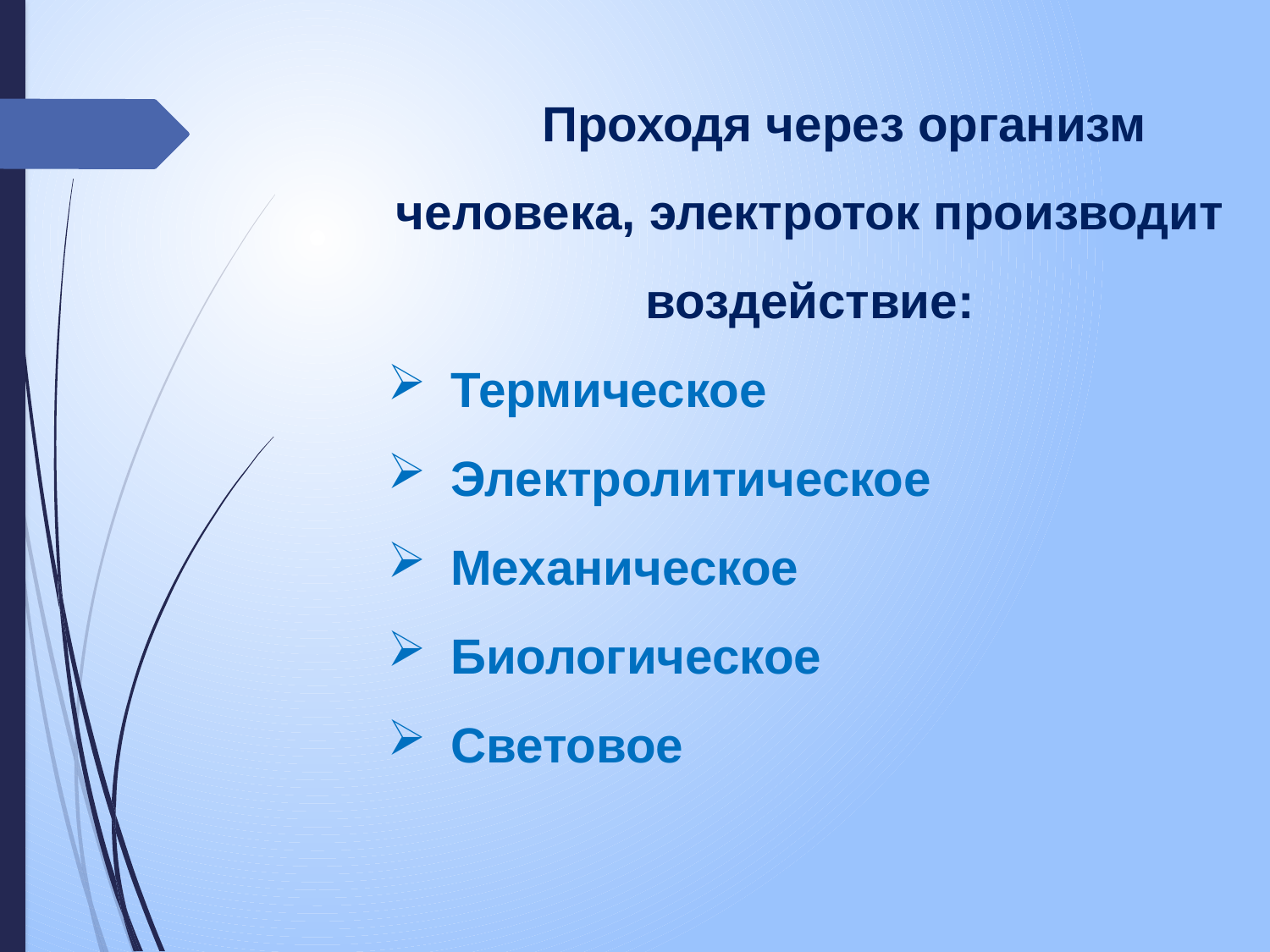

Проходя через организм человека, электроток производит воздействие:
Термическое
Электролитическое
Механическое
Биологическое
Световое